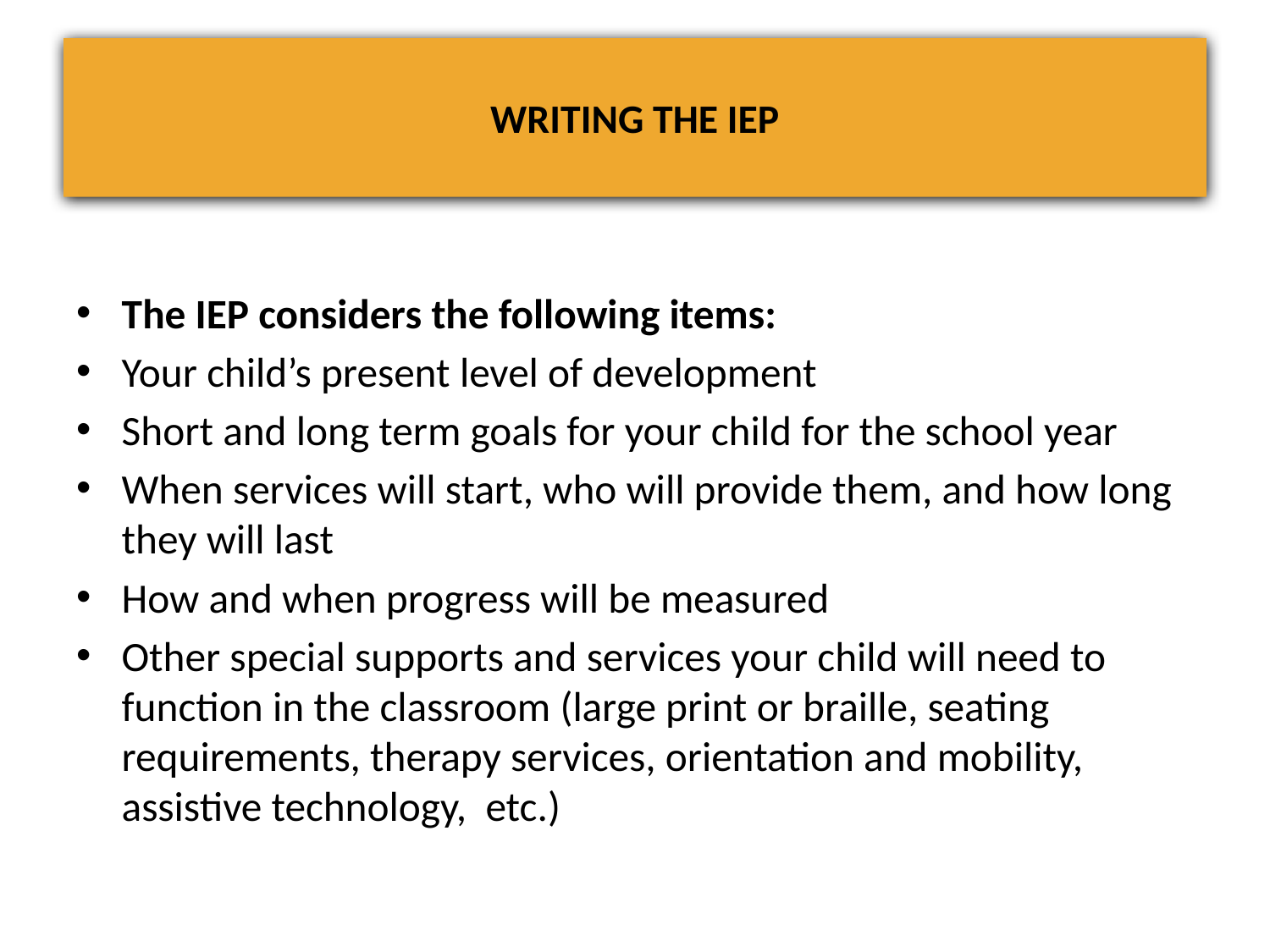

# WRITING THE IEP

The IEP considers the following items:
Your child’s present level of development
Short and long term goals for your child for the school year
When services will start, who will provide them, and how long they will last
How and when progress will be measured
Other special supports and services your child will need to function in the classroom (large print or braille, seating requirements, therapy services, orientation and mobility, assistive technology,  etc.)